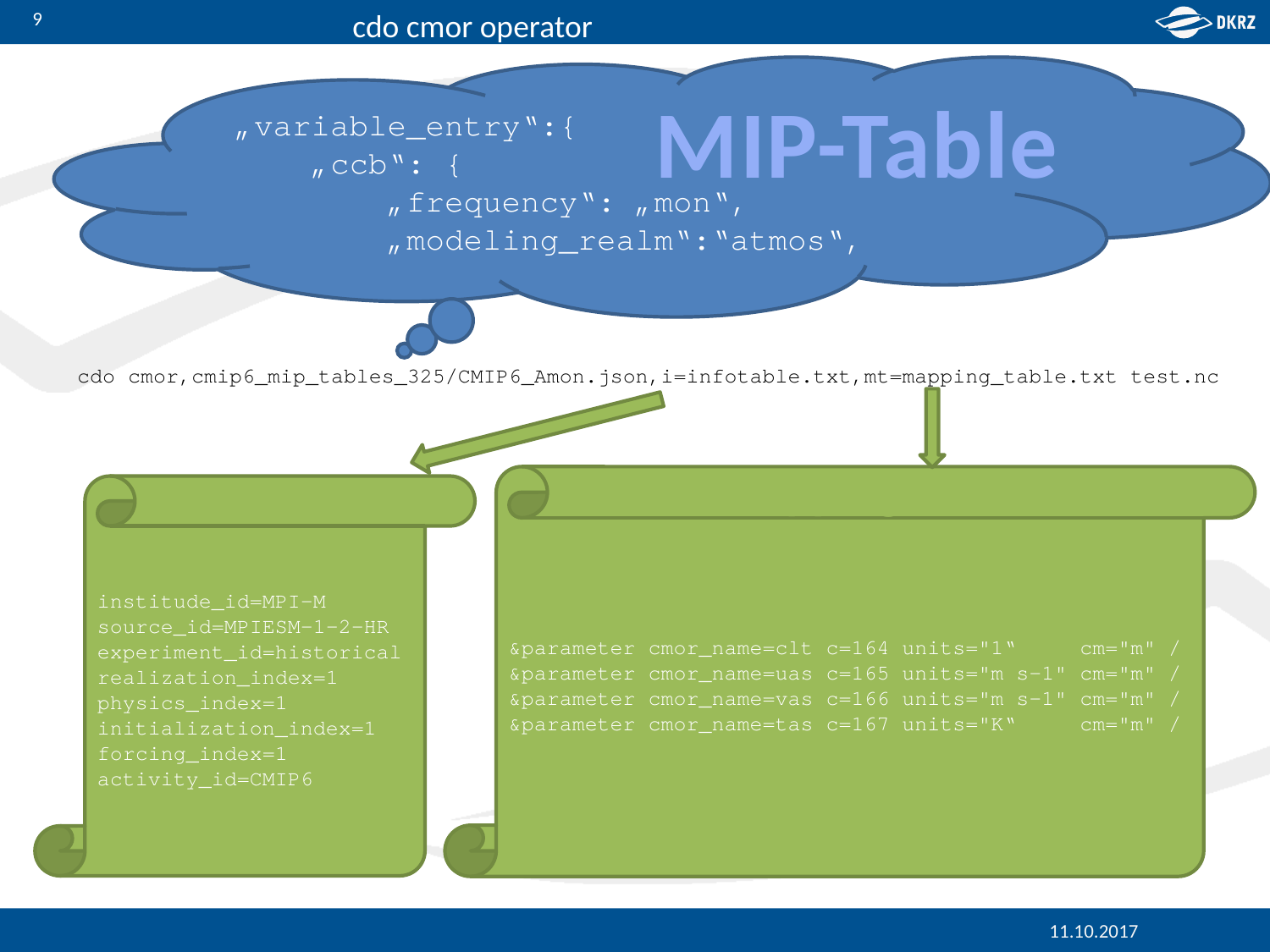

9
„variable_entry“:{
    „ccb“: {
        „frequency“: „mon“,
        „modeling_realm“:“atmos“,
MIP-Table
cdo cmor,cmip6_mip_tables_325/CMIP6_Amon.json,i=infotable.txt,mt=mapping_table.txt test.nc

Mapping table
Info table
&parameter cmor_name=clt c=164 units="1“     cm="m" /
&parameter cmor_name=uas c=165 units="m s-1" cm="m" /
&parameter cmor_name=vas c=166 units="m s-1" cm="m" /
&parameter cmor_name=tas c=167 units="K“     cm="m" /
institude_id=MPI-M
source_id=MPIESM-1-2-HR
experiment_id=historical
realization_index=1
physics_index=1
initialization_index=1
forcing_index=1
activity_id=CMIP6
11.10.2017